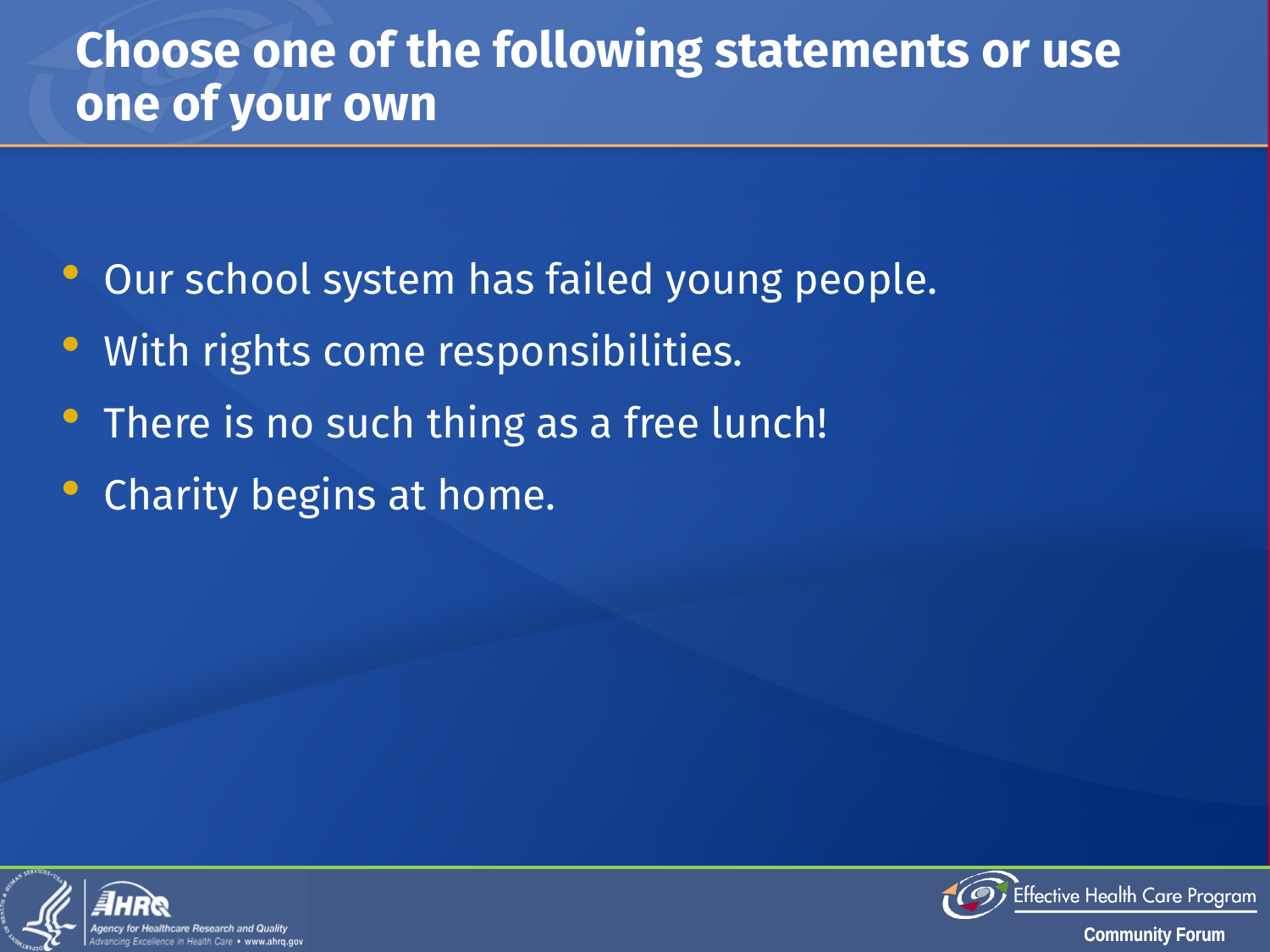

# Choose one of the following statements or use one of your own

Our school system has failed young people.
With rights come responsibilities.
There is no such thing as a free lunch!
Charity begins at home.